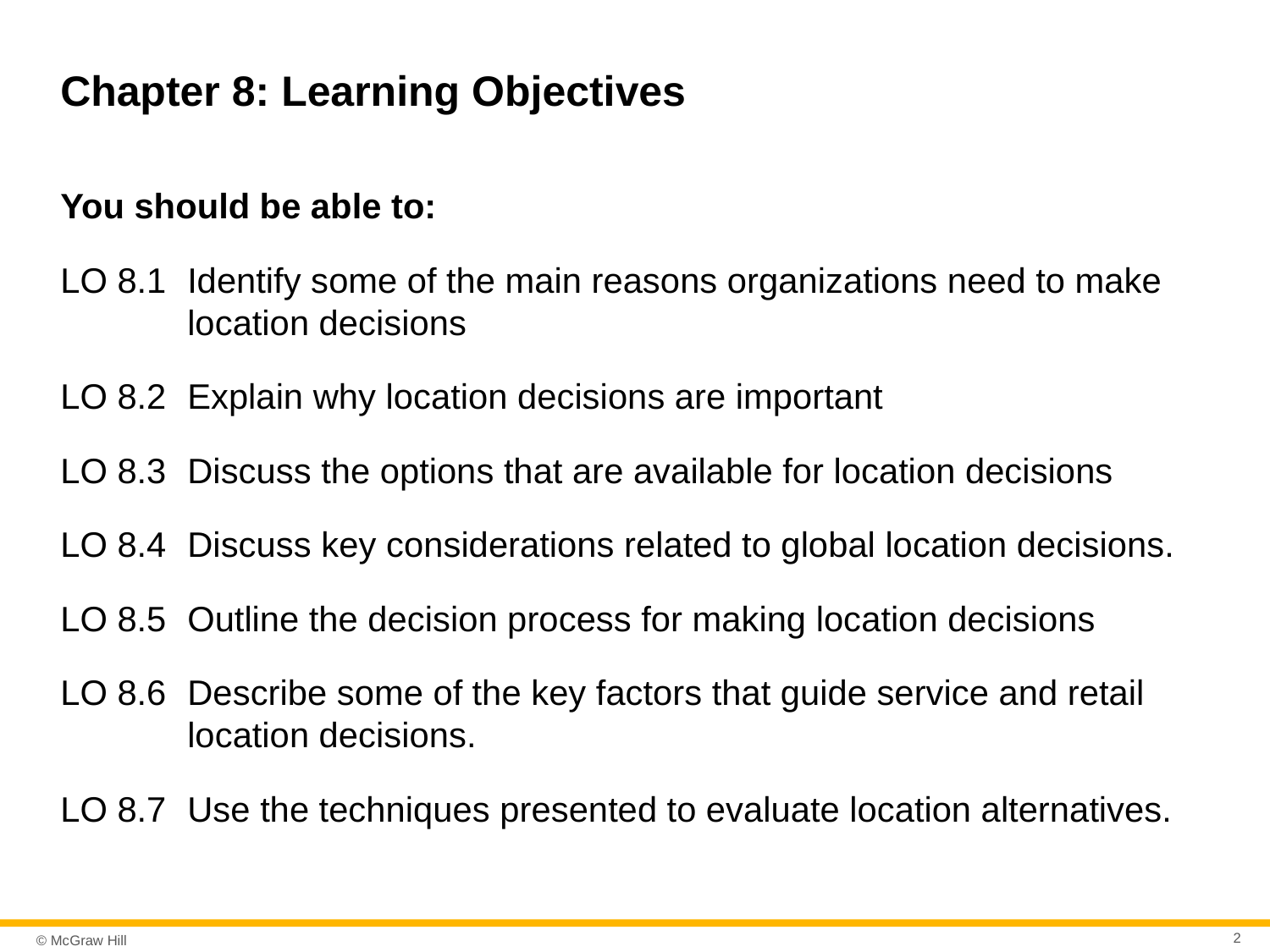

# Chapter 8: Learning Objectives
You should be able to:
LO 8.1	Identify some of the main reasons organizations need to make location decisions
LO 8.2	Explain why location decisions are important
LO 8.3	Discuss the options that are available for location decisions
LO 8.4	Discuss key considerations related to global location decisions.
LO 8.5	Outline the decision process for making location decisions
LO 8.6	Describe some of the key factors that guide service and retail location decisions.
LO 8.7	Use the techniques presented to evaluate location alternatives.